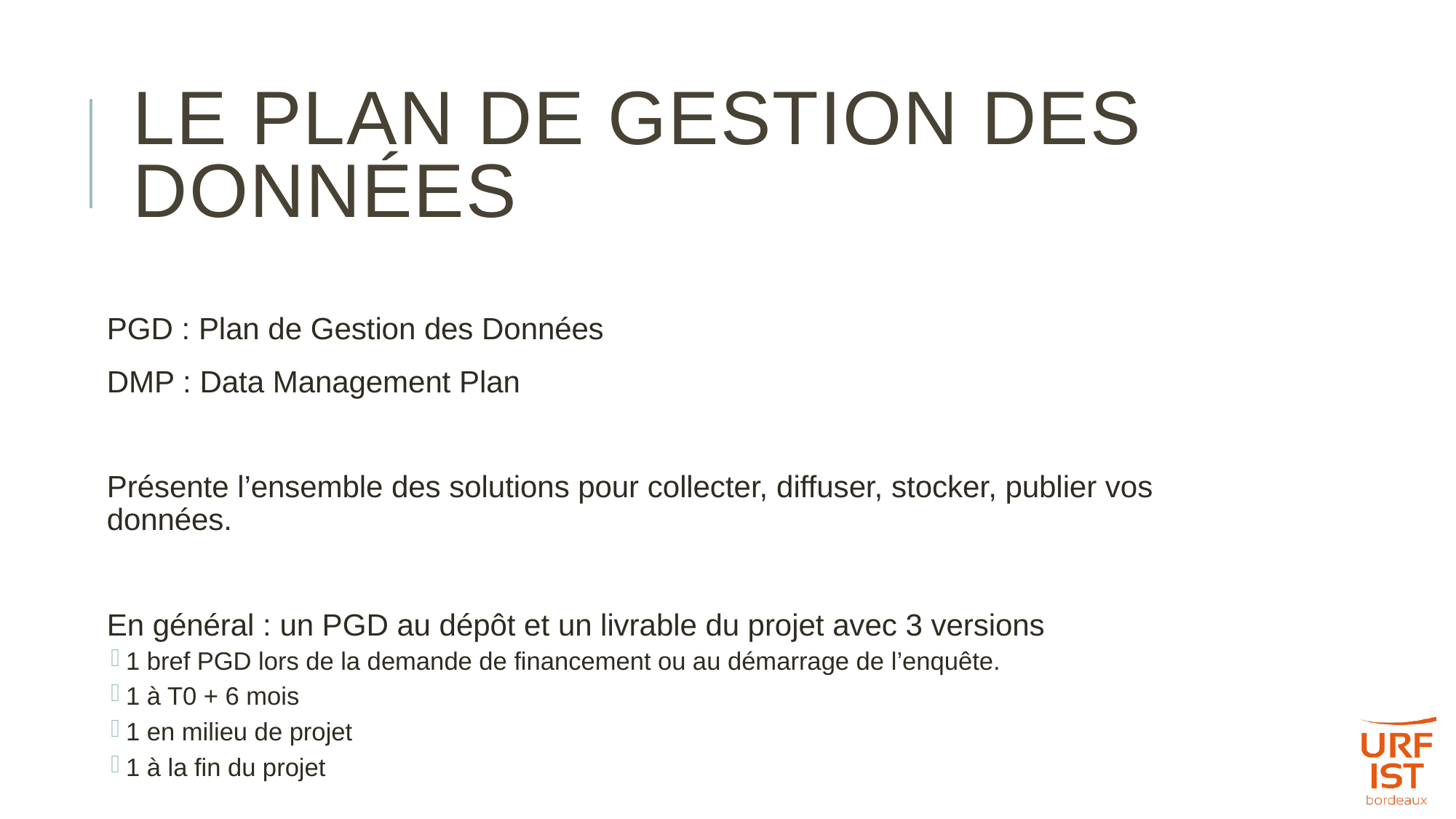

# Le plan de gestion des données
PGD : Plan de Gestion des Données
DMP : Data Management Plan

Présente l’ensemble des solutions pour collecter, diffuser, stocker, publier vos données.

En général : un PGD au dépôt et un livrable du projet avec 3 versions
1 bref PGD lors de la demande de financement ou au démarrage de l’enquête.
1 à T0 + 6 mois
1 en milieu de projet
1 à la fin du projet